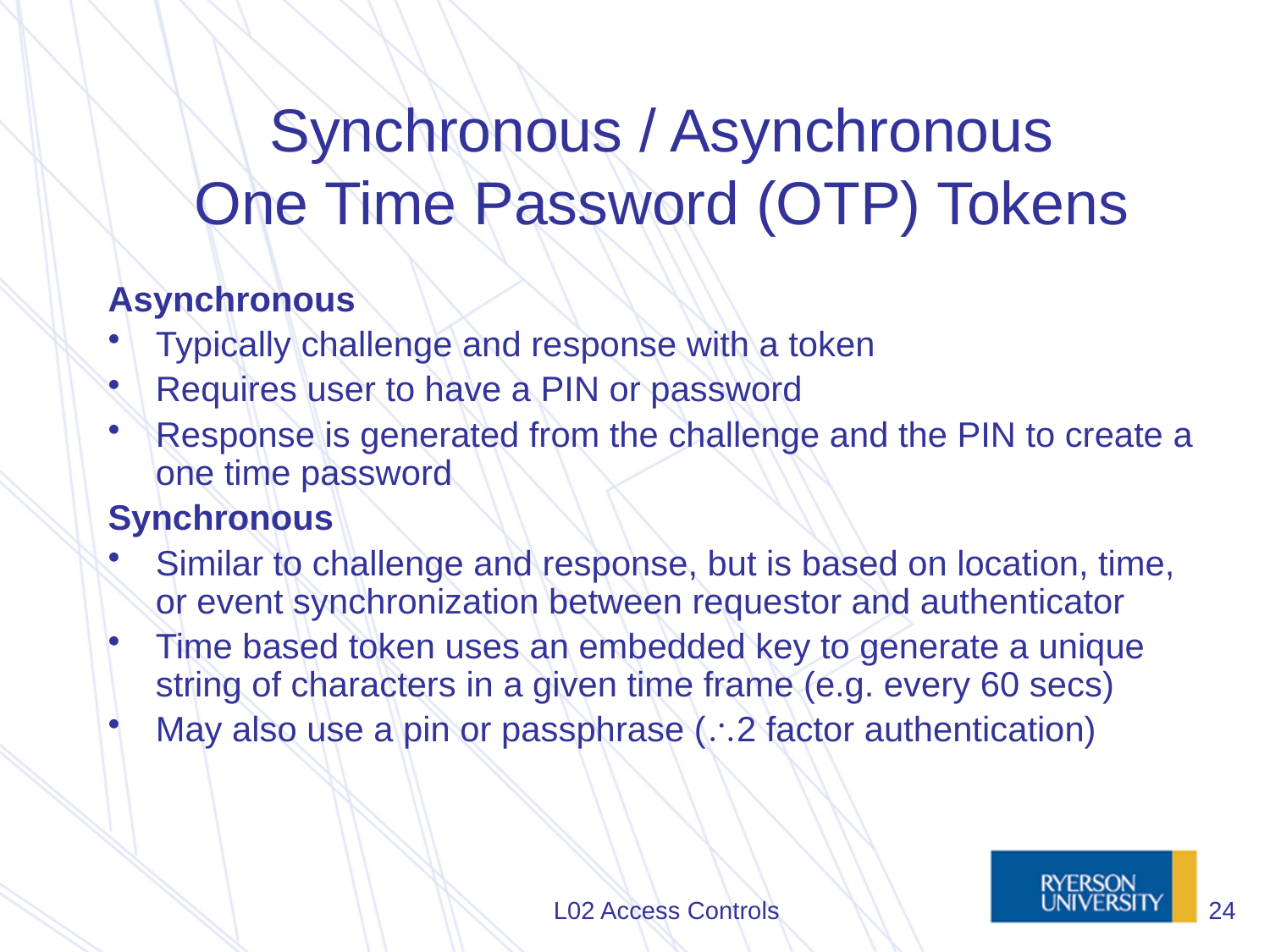

# Synchronous / Asynchronous One Time Password (OTP) Tokens
Asynchronous
Typically challenge and response with a token
Requires user to have a PIN or password
Response is generated from the challenge and the PIN to create a one time password
Synchronous
Similar to challenge and response, but is based on location, time, or event synchronization between requestor and authenticator
Time based token uses an embedded key to generate a unique string of characters in a given time frame (e.g. every 60 secs)
May also use a pin or passphrase (∴2 factor authentication)
L02 Access Controls
24